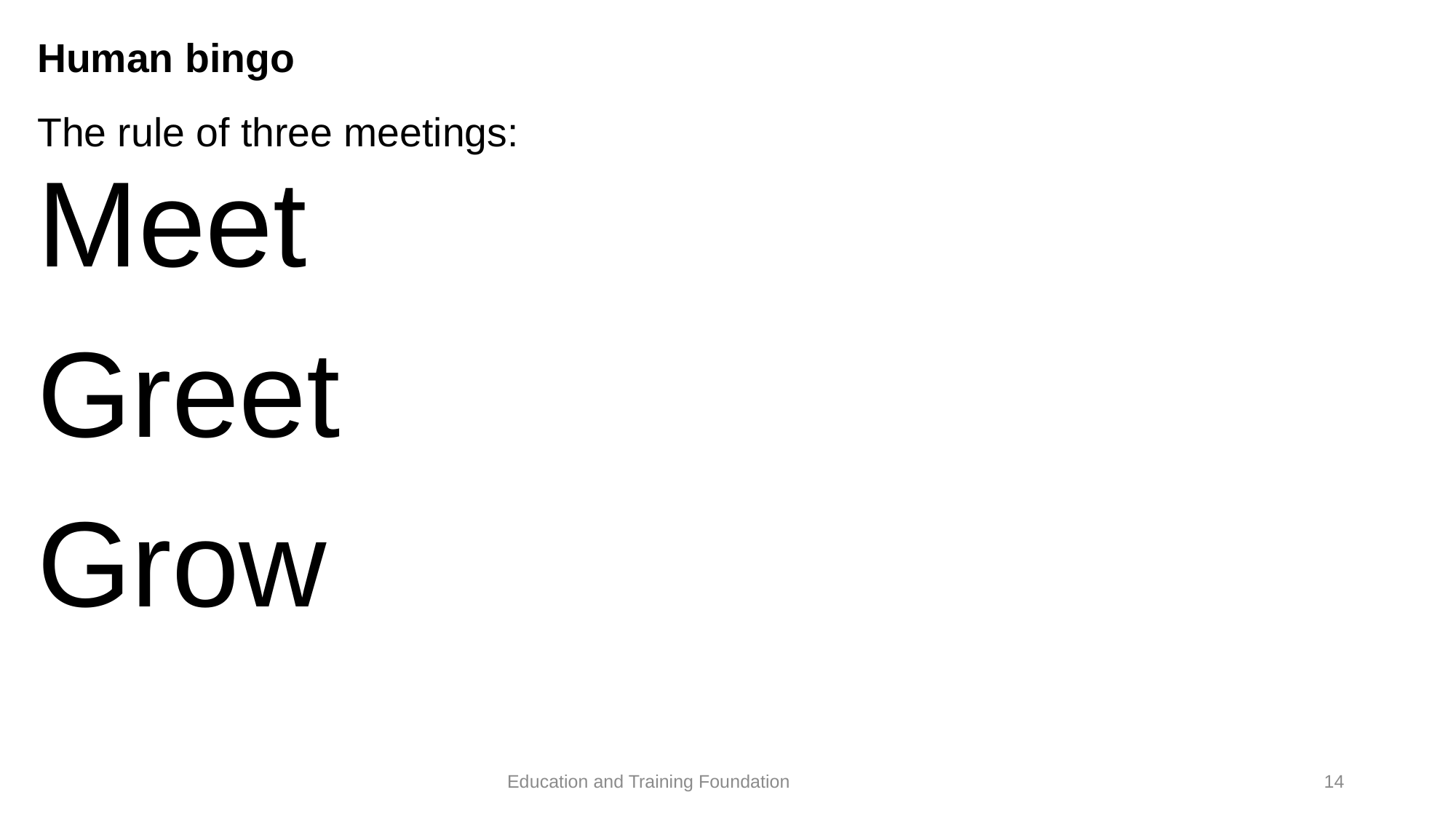

# Human bingo
The rule of three meetings:

Meet

Greet

Grow

14
Education and Training Foundation